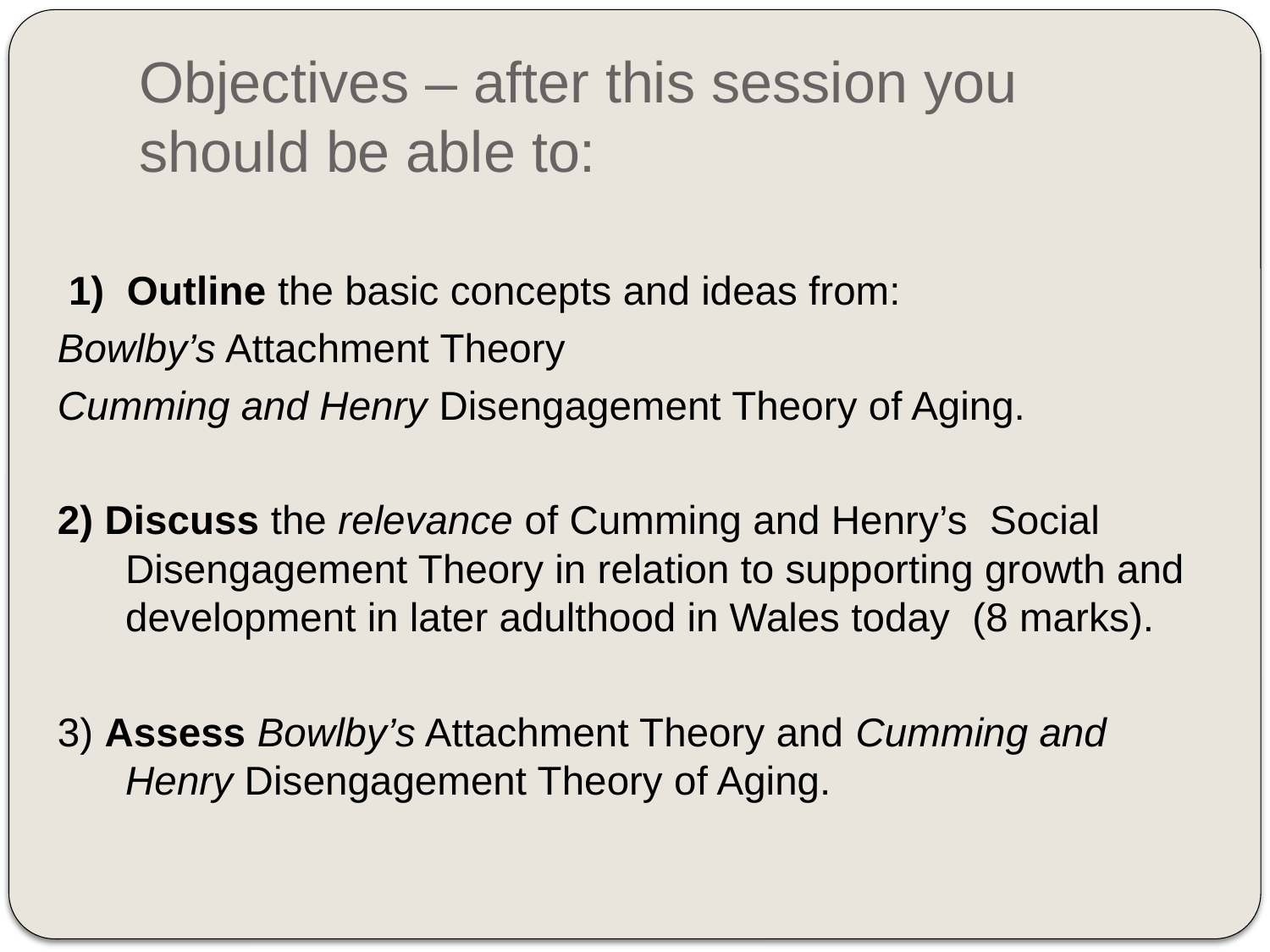

# Objectives – after this session you should be able to:

 1)  Outline the basic concepts and ideas from:
Bowlby’s Attachment Theory
Cumming and Henry Disengagement Theory of Aging.

2) Discuss the relevance of Cumming and Henry’s  Social Disengagement Theory in relation to supporting growth and development in later adulthood in Wales today  (8 marks).

3) Assess Bowlby’s Attachment Theory and Cumming and Henry Disengagement Theory of Aging.